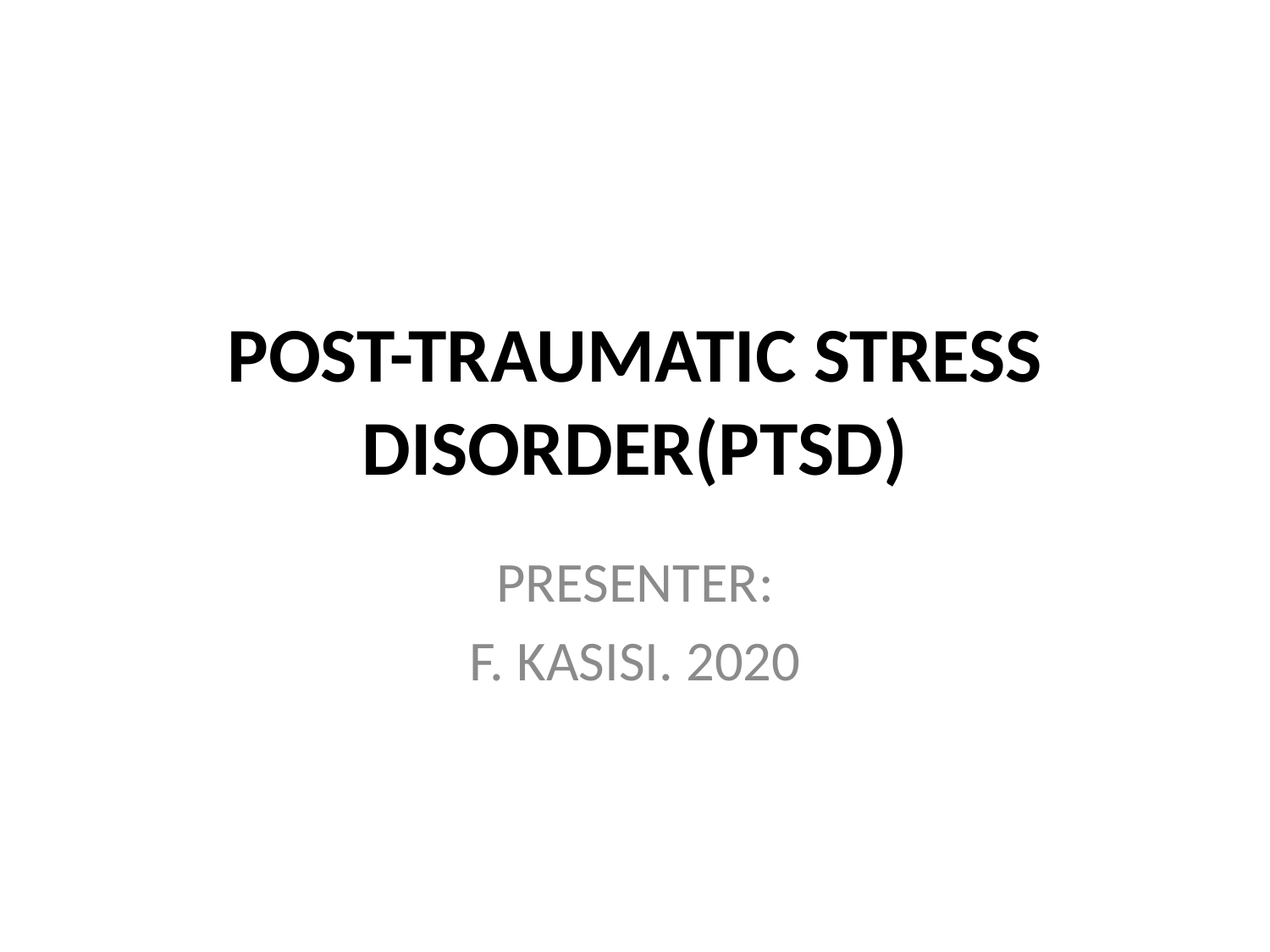

# POST-TRAUMATIC STRESS DISORDER(PTSD)
PRESENTER:
F. KASISI. 2020